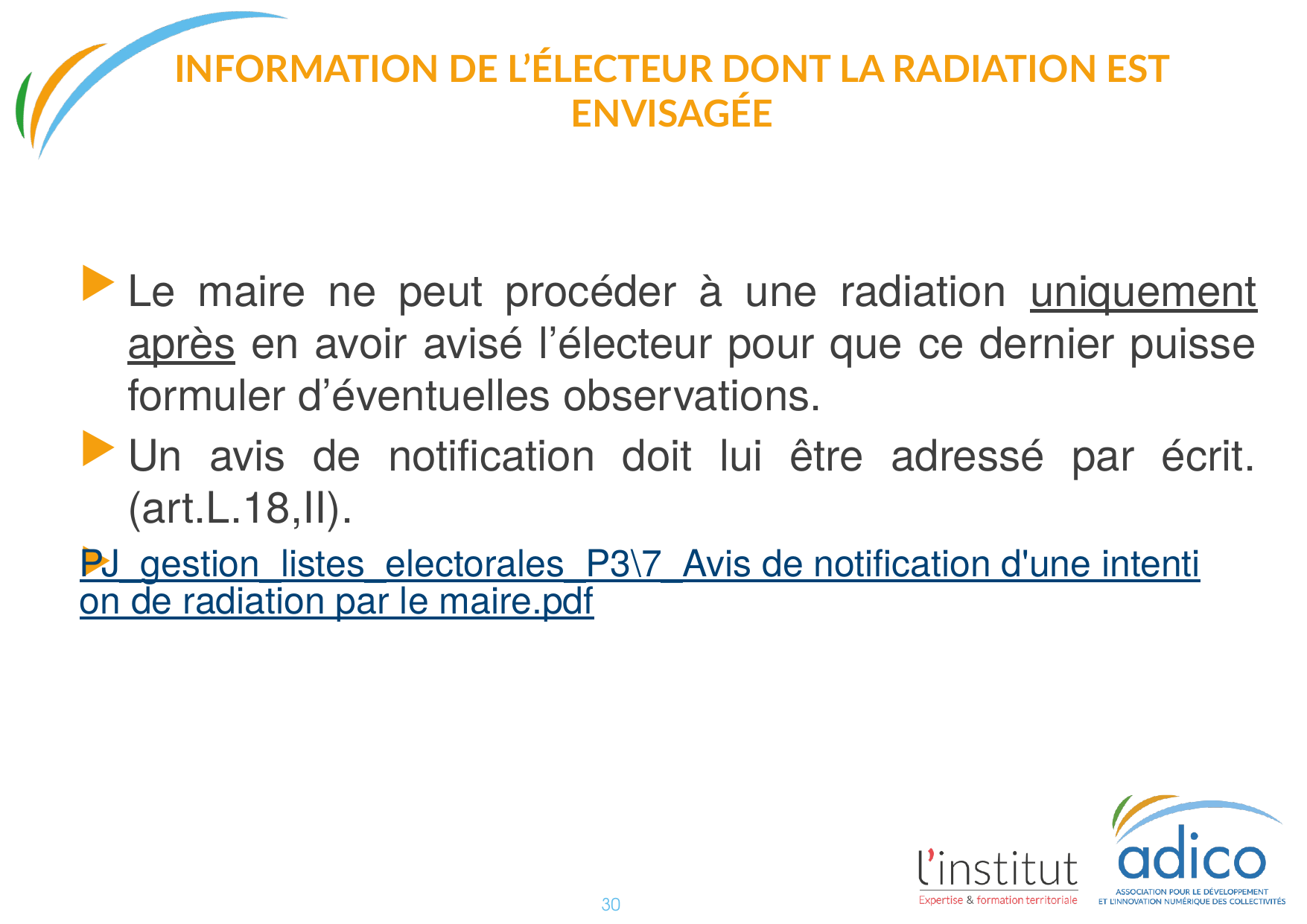

# Information de l’ÉLECTEUR DONT LA RADIATION EST ENVISAGÉE

Le maire ne peut procéder à une radiation uniquement après en avoir avisé l’électeur pour que ce dernier puisse formuler d’éventuelles observations.
Un avis de notification doit lui être adressé par écrit. (art.L.18,II).
PJ_gestion_listes_electorales_P3\7_Avis de notification d'une intention de radiation par le maire.pdf